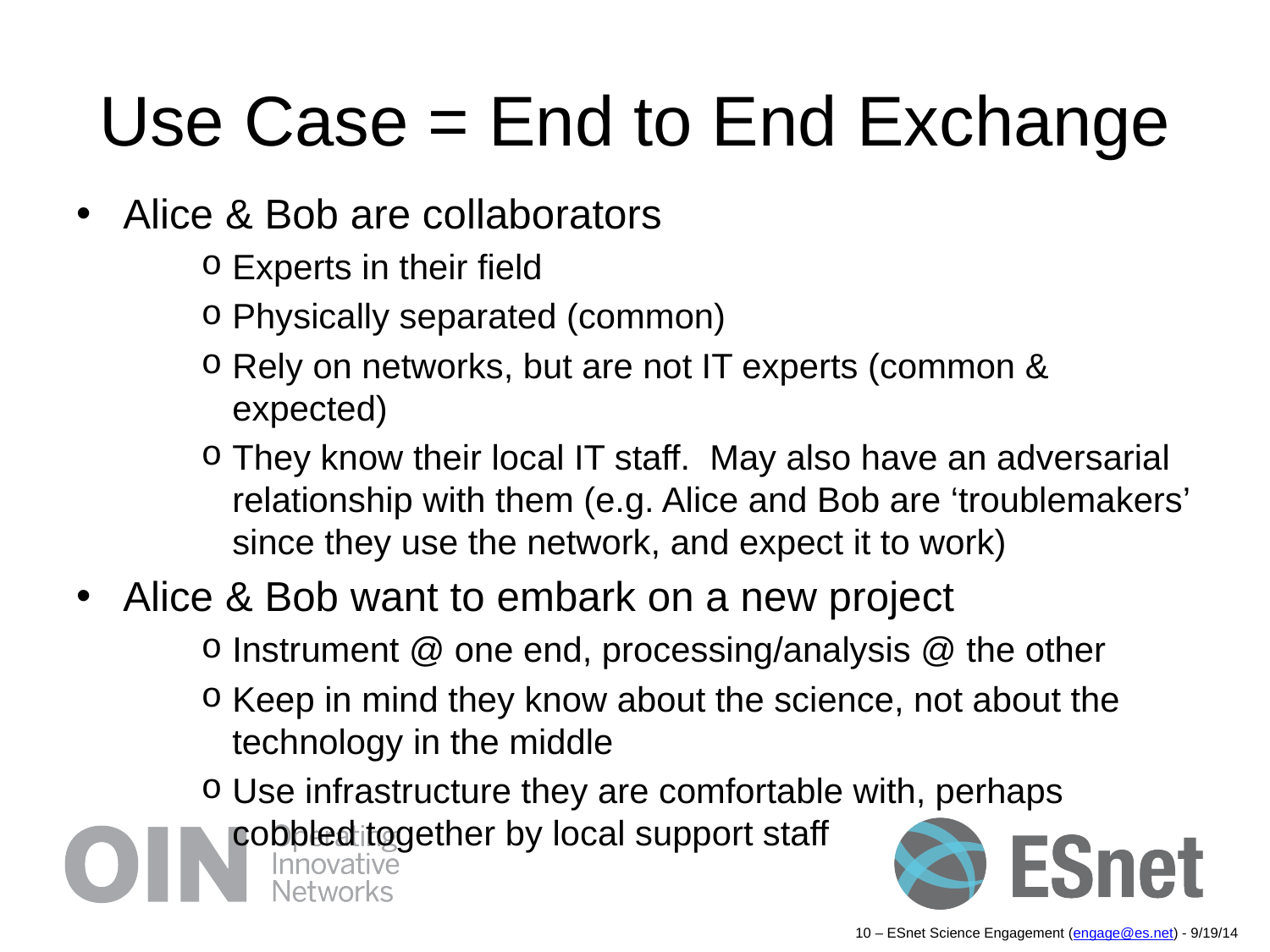

# Use Case = End to End Exchange
Alice & Bob are collaborators
Experts in their field
Physically separated (common)
Rely on networks, but are not IT experts (common & expected)
They know their local IT staff.  May also have an adversarial relationship with them (e.g. Alice and Bob are ‘troublemakers’ since they use the network, and expect it to work)
Alice & Bob want to embark on a new project
Instrument @ one end, processing/analysis @ the other
Keep in mind they know about the science, not about the technology in the middle
Use infrastructure they are comfortable with, perhaps cobbled together by local support staff

10 – ESnet Science Engagement (engage@es.net) - 9/19/14